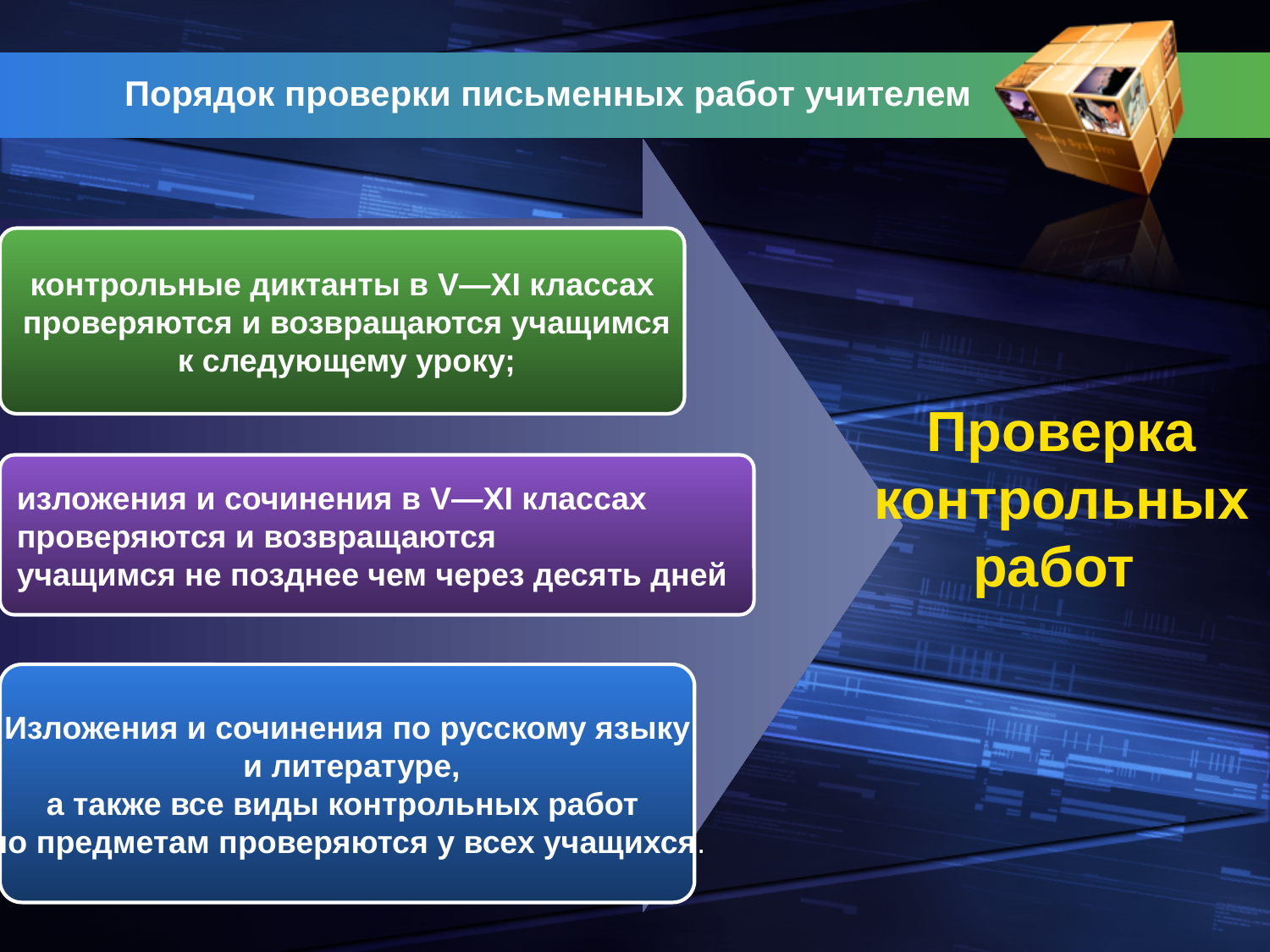

# Порядок проверки письменных работ учителем

контрольные диктанты в V—XI классах
 проверяются и возвращаются учащимся
 к следующему уроку;
Проверка контрольных работ
изложения и сочинения в V—XI классах
проверяются и возвращаются
учащимся не позднее чем через десять дней
Изложения и сочинения по русскому языку
 и литературе,
а также все виды контрольных работ
по предметам проверяются у всех учащихся.